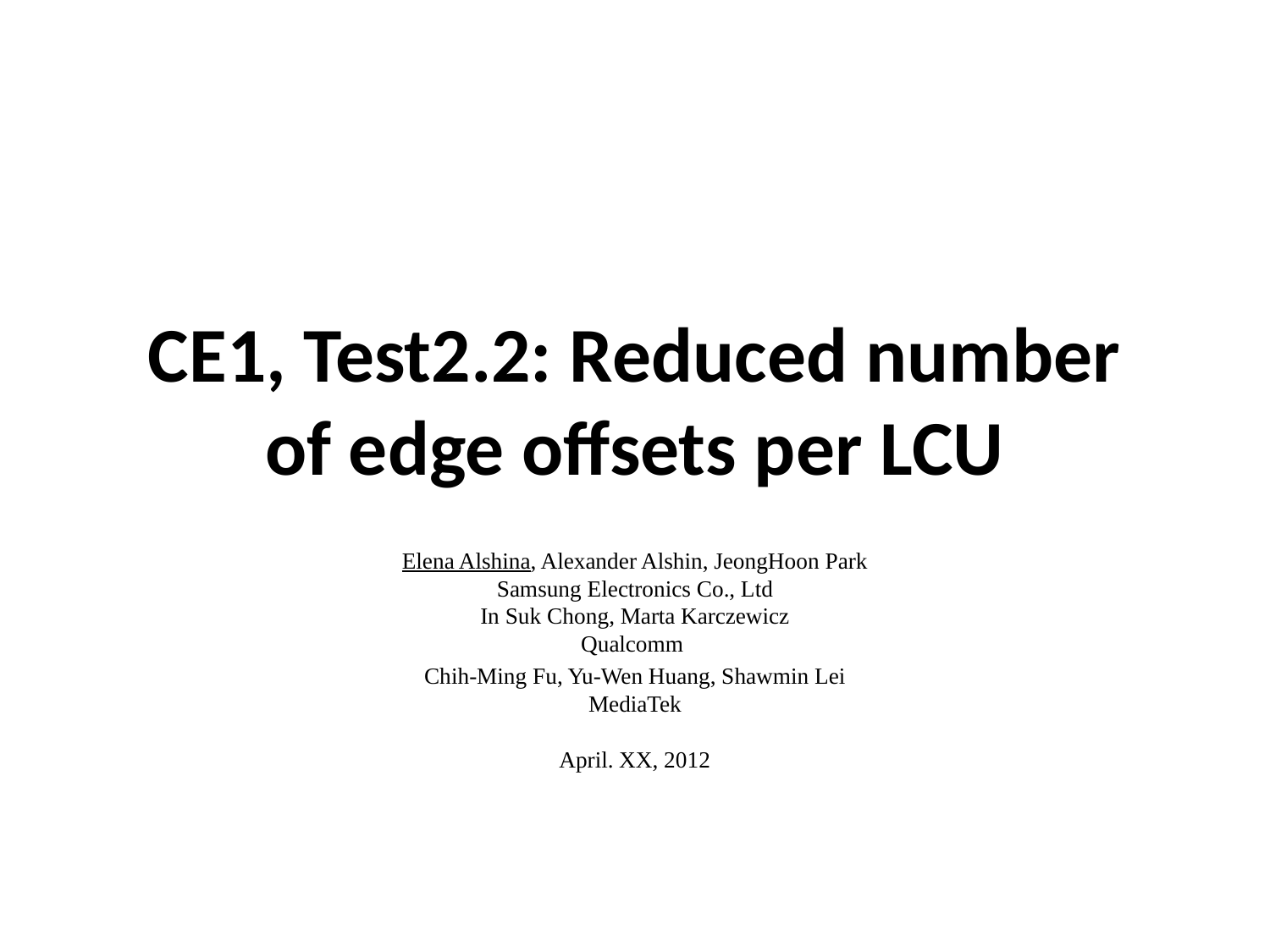

# CE1, Test2.2: Reduced number of edge offsets per LCU
Elena Alshina, Alexander Alshin, JeongHoon Park
Samsung Electronics Co., Ltd
In Suk Chong, Marta Karczewicz
Qualcomm
Chih-Ming Fu, Yu-Wen Huang, Shawmin Lei
MediaTek

April. XX, 2012